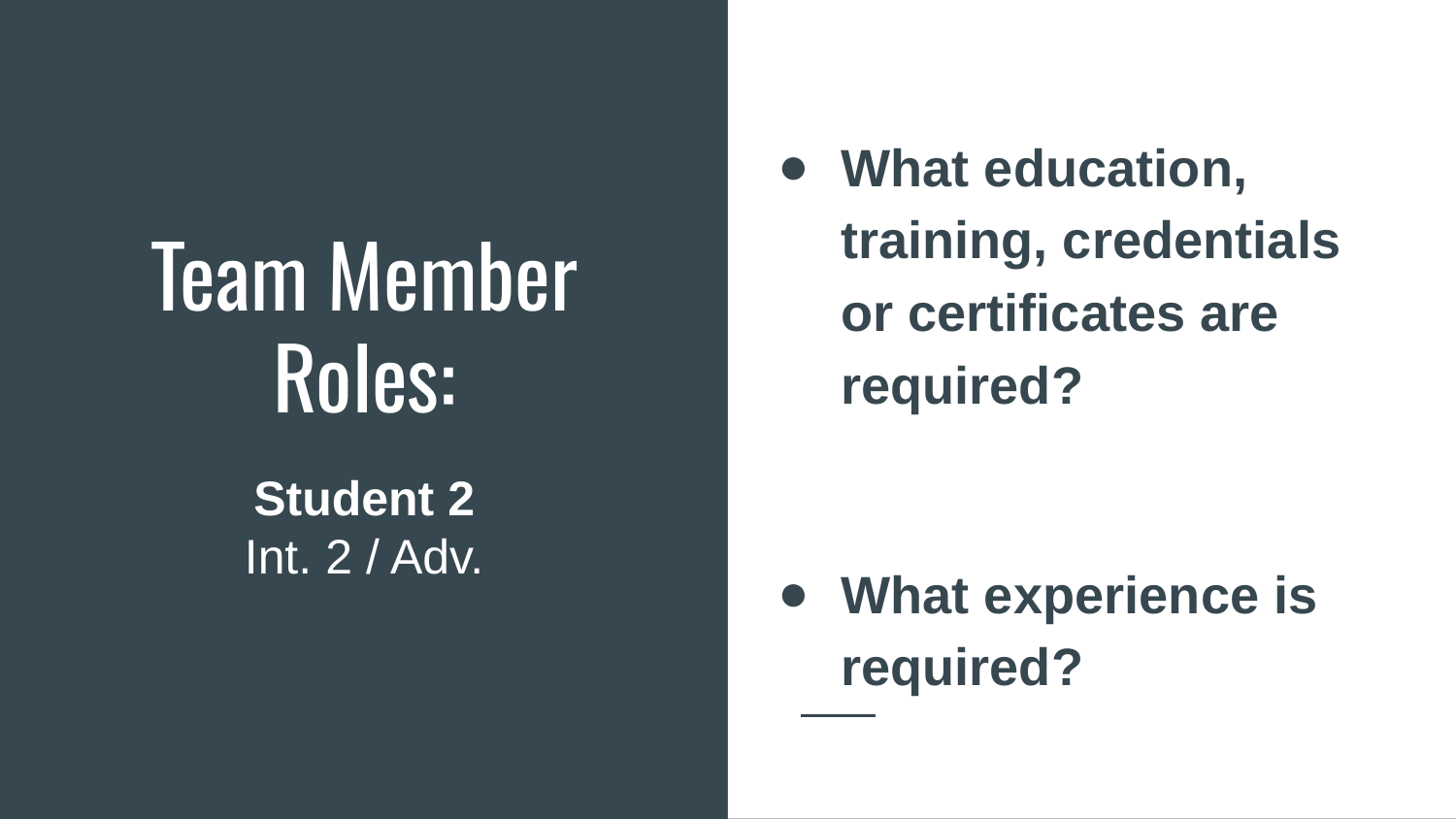

What education, training, credentials or certificates are required?

What experience is required?
# Team Member Roles:
Student 2
Int. 2 / Adv.